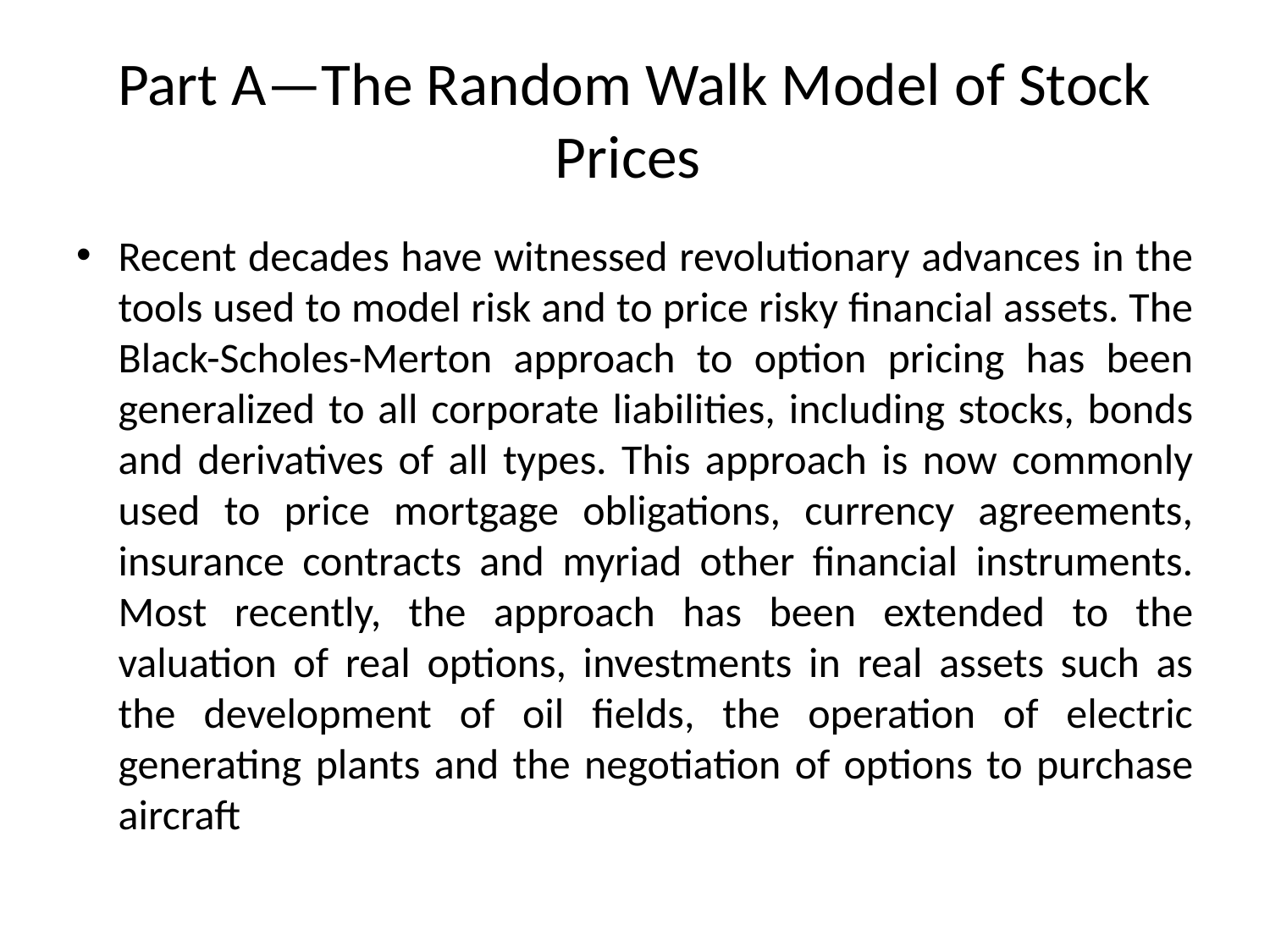

# Part A—The Random Walk Model of Stock Prices
Recent decades have witnessed revolutionary advances in the tools used to model risk and to price risky financial assets. The Black-Scholes-Merton approach to option pricing has been generalized to all corporate liabilities, including stocks, bonds and derivatives of all types. This approach is now commonly used to price mortgage obligations, currency agreements, insurance contracts and myriad other financial instruments. Most recently, the approach has been extended to the valuation of real options, investments in real assets such as the development of oil fields, the operation of electric generating plants and the negotiation of options to purchase aircraft